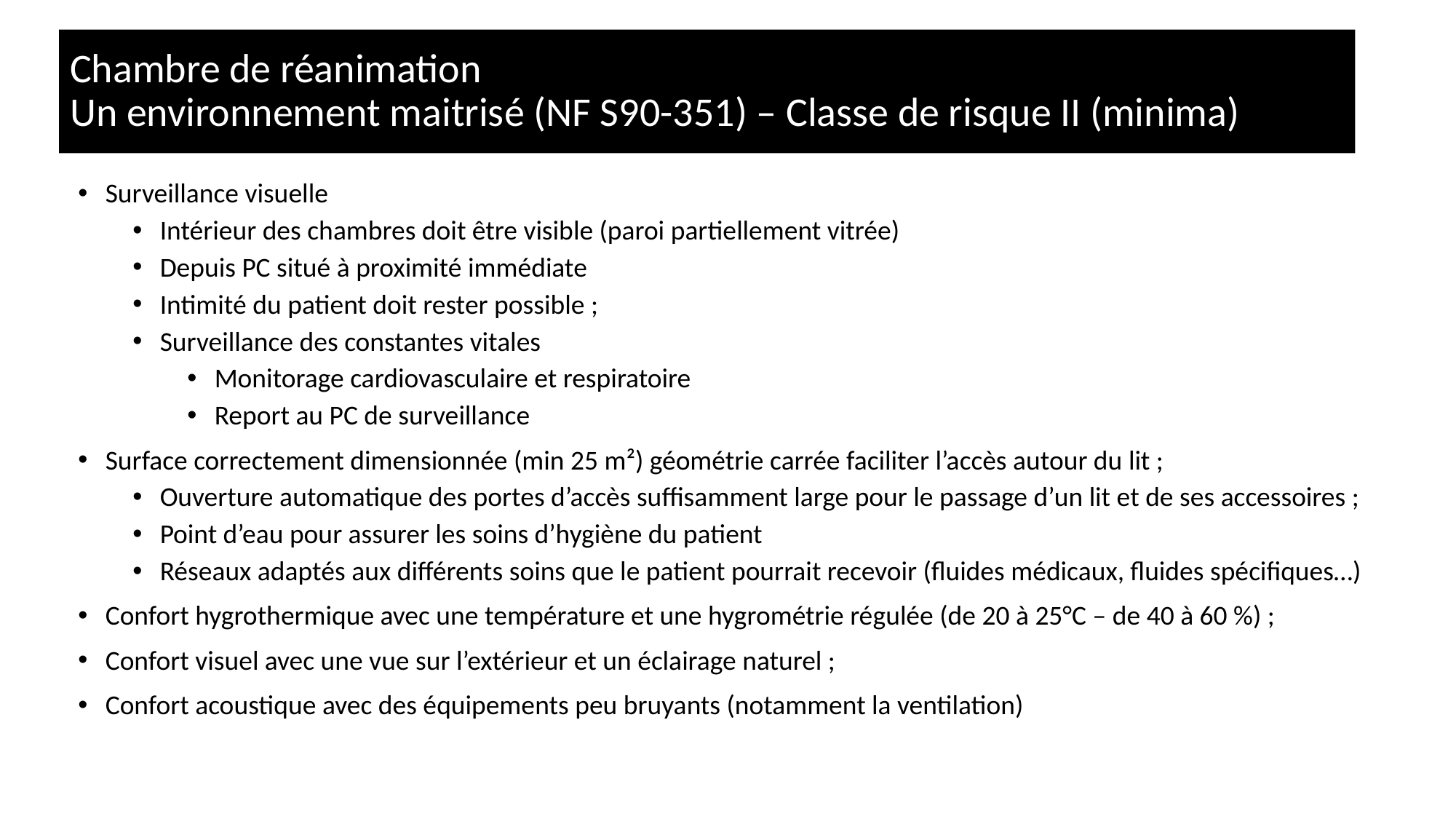

# Chambre de réanimation Un environnement maitrisé (NF S90-351) – Classe de risque II (minima)
Surveillance visuelle
Intérieur des chambres doit être visible (paroi partiellement vitrée)
Depuis PC situé à proximité immédiate
Intimité du patient doit rester possible ;
Surveillance des constantes vitales
Monitorage cardiovasculaire et respiratoire
Report au PC de surveillance
Surface correctement dimensionnée (min 25 m²) géométrie carrée faciliter l’accès autour du lit ;
Ouverture automatique des portes d’accès suffisamment large pour le passage d’un lit et de ses accessoires ;
Point d’eau pour assurer les soins d’hygiène du patient
Réseaux adaptés aux différents soins que le patient pourrait recevoir (fluides médicaux, fluides spécifiques…)
Confort hygrothermique avec une température et une hygrométrie régulée (de 20 à 25°C – de 40 à 60 %) ;
Confort visuel avec une vue sur l’extérieur et un éclairage naturel ;
Confort acoustique avec des équipements peu bruyants (notamment la ventilation)